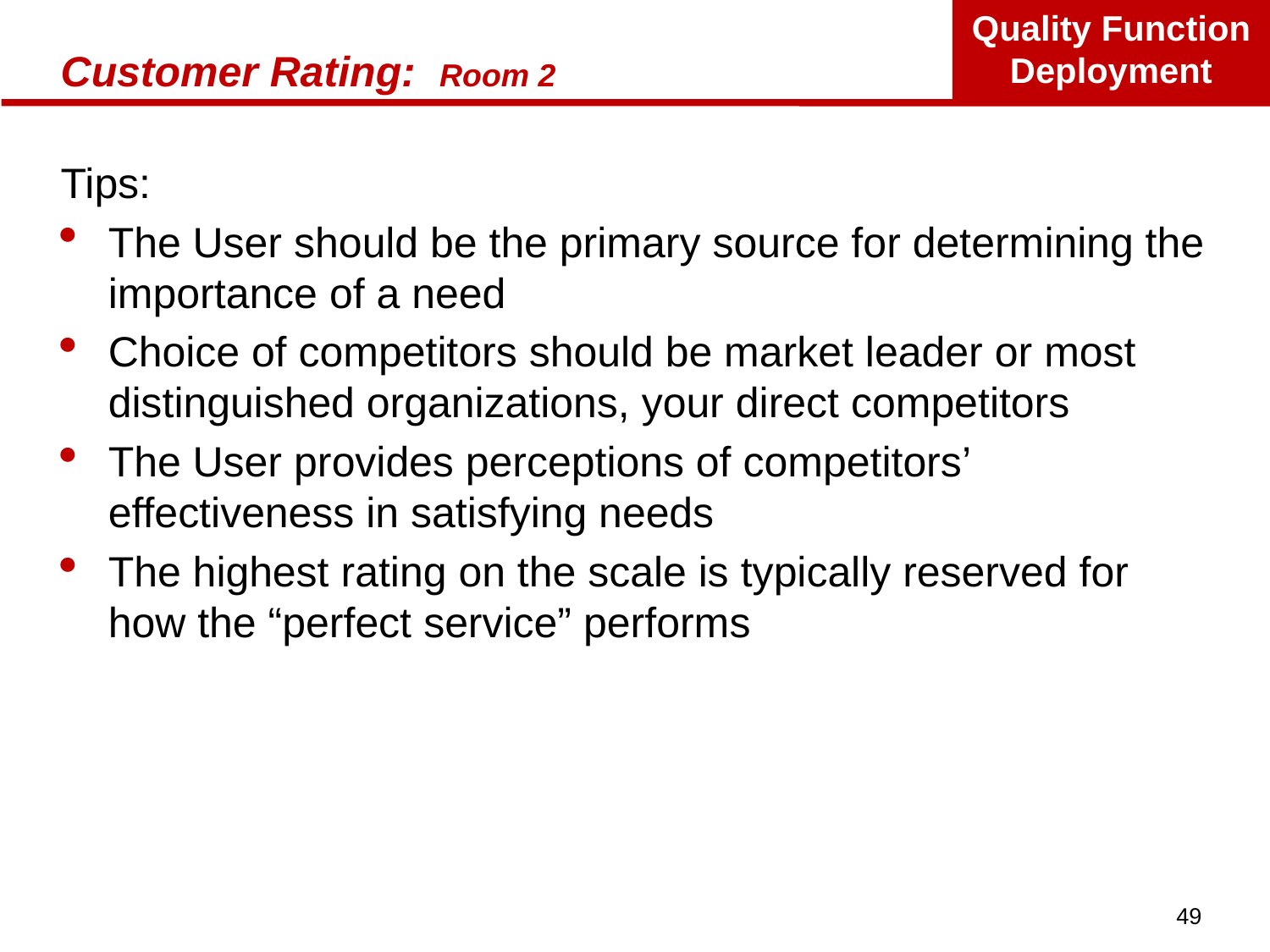

# Customer Rating:  Room 2
Tips:
The User should be the primary source for determining the importance of a need
Choice of competitors should be market leader or most distinguished organizations, your direct competitors
The User provides perceptions of competitors’ effectiveness in satisfying needs
The highest rating on the scale is typically reserved for how the “perfect service” performs